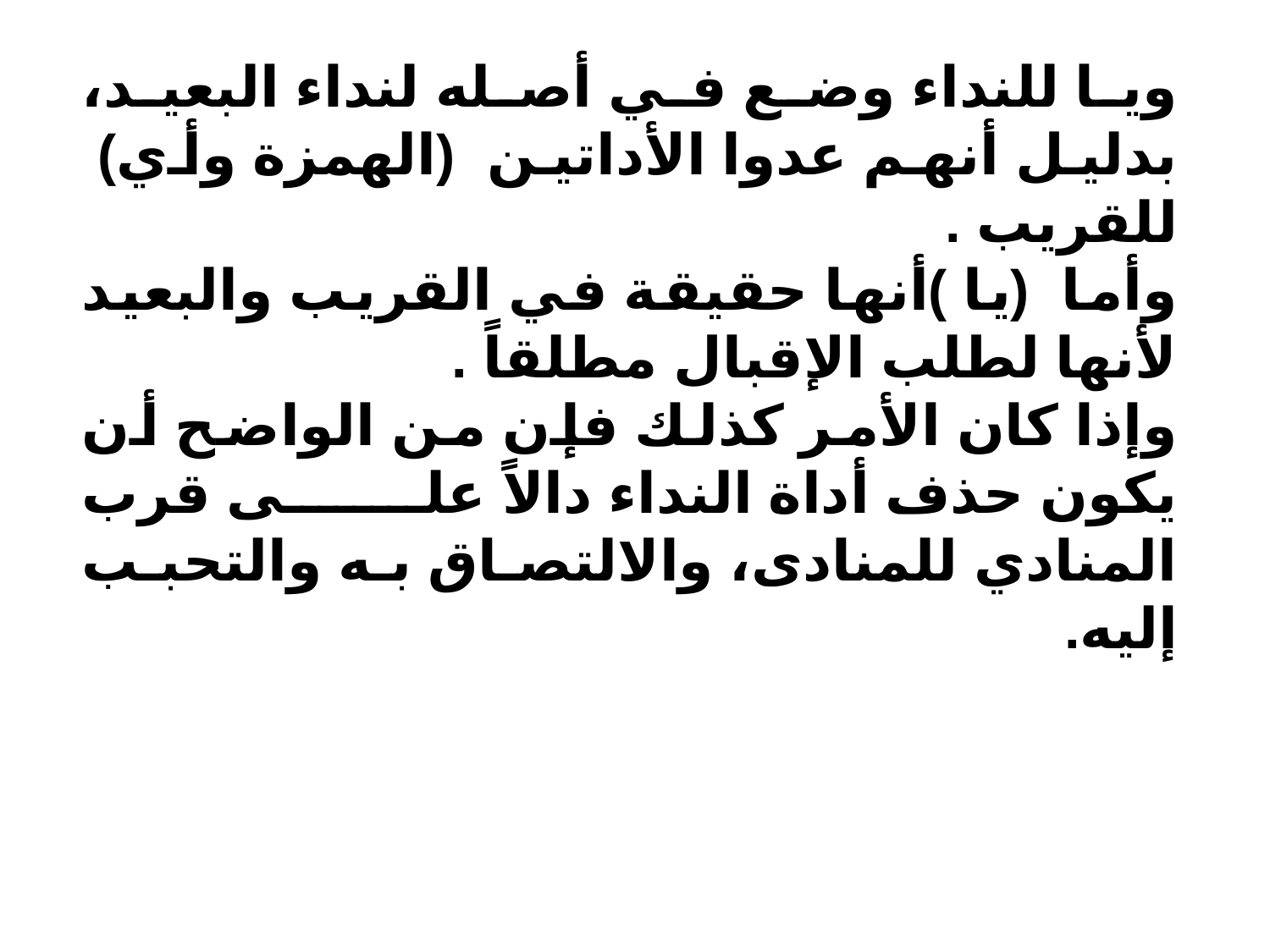

ويا للنداء وضع في أصله لنداء البعيد، بدليل أنهم عدوا الأداتين  (الهمزة وأي)  للقريب .
وأما  (يا )أنها حقيقة في القريب والبعيد لأنها لطلب الإقبال مطلقاً .
وإذا كان الأمر كذلك فإن من الواضح أن يكون حذف أداة النداء دالاً على قرب المنادي للمنادى، والالتصاق به والتحبب إليه.